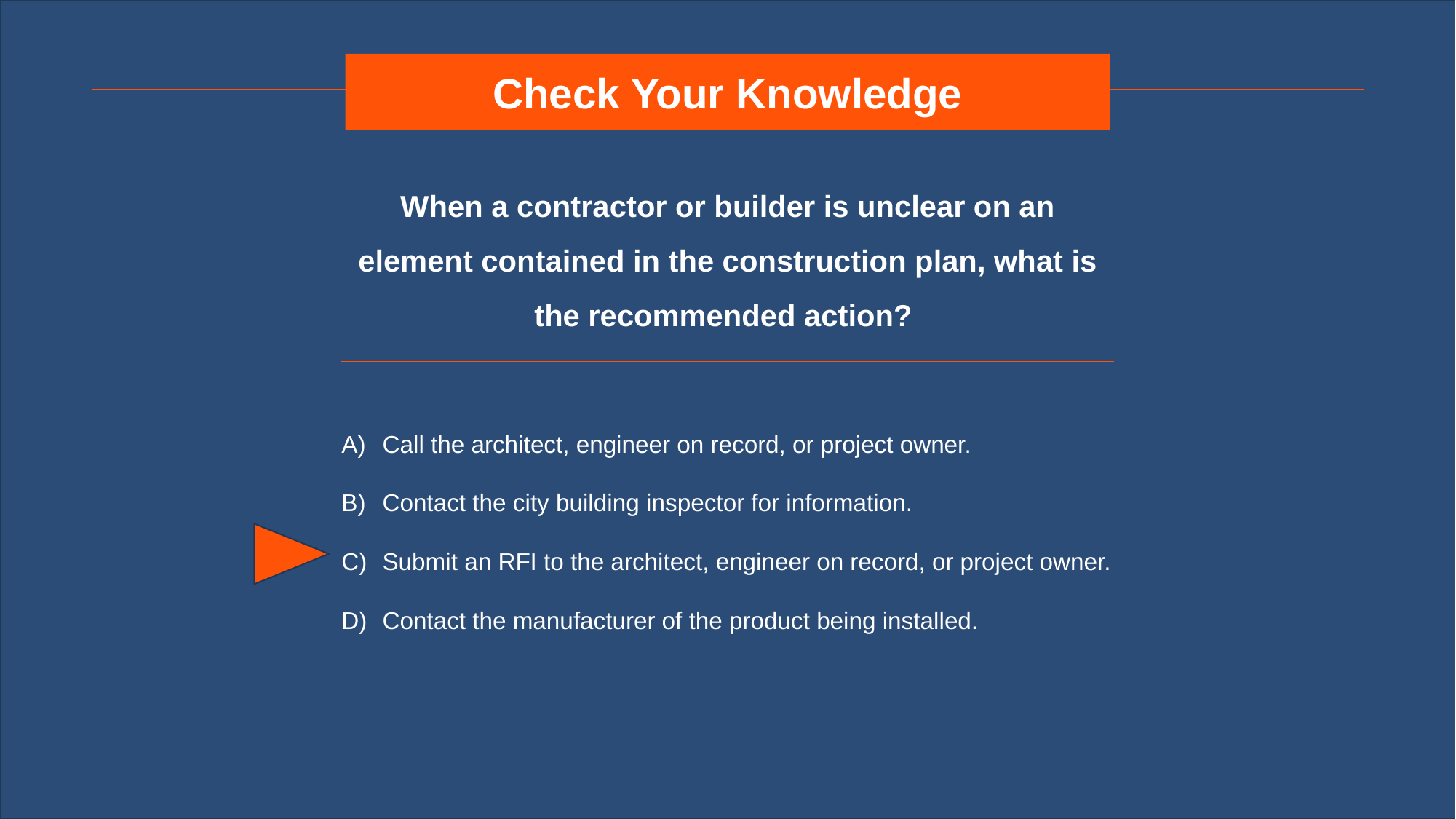

# Check Your Knowledge
When a contractor or builder is unclear on an element contained in the construction plan, what is the recommended action?
Call the architect, engineer on record, or project owner.
Contact the city building inspector for information.
Submit an RFI to the architect, engineer on record, or project owner.
Contact the manufacturer of the product being installed.